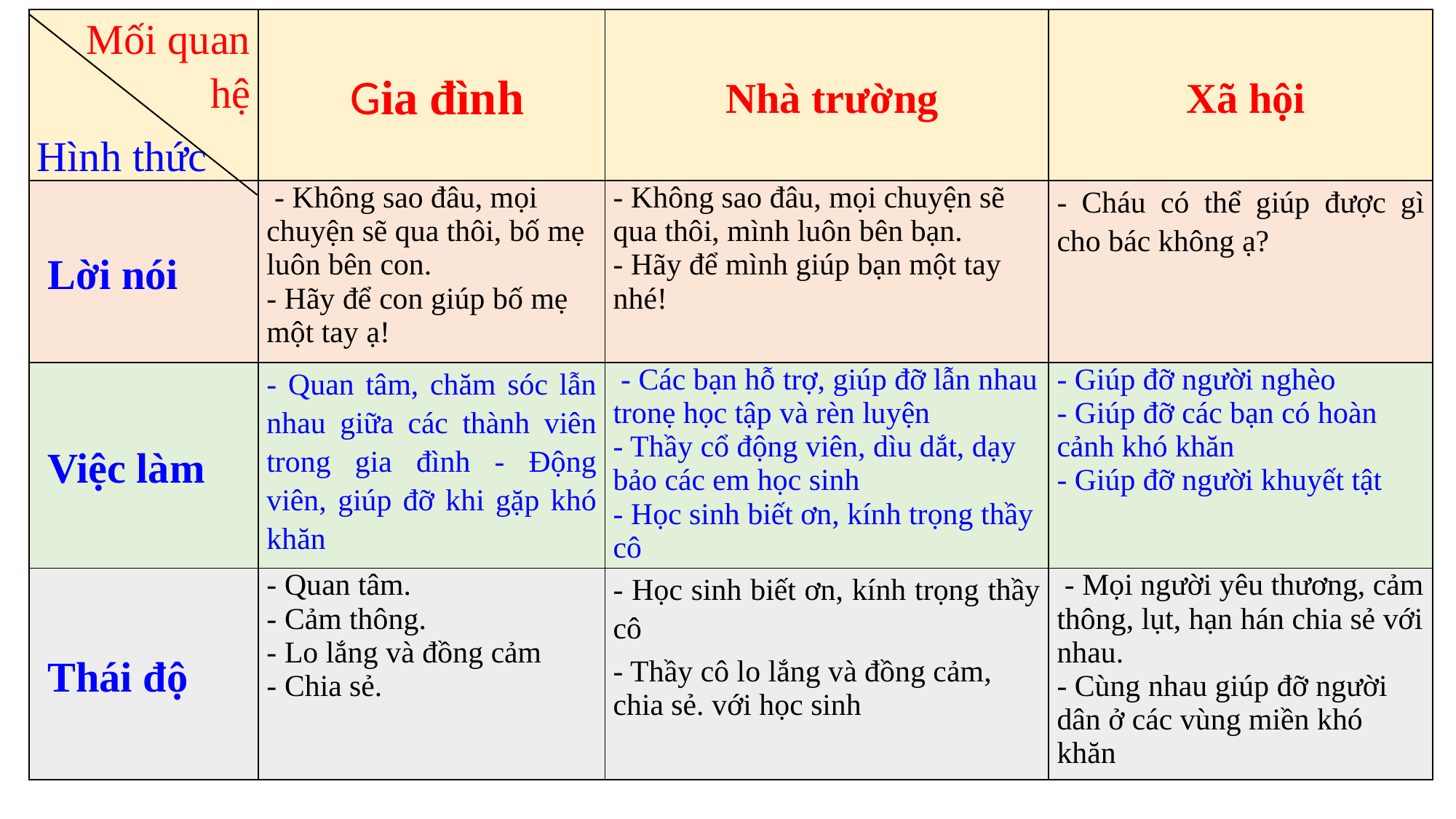

| Mối quan hệ Hình thức | Gia đình | Nhà trường | Xã hội |
| --- | --- | --- | --- |
| Lời nói | - Không sao đâu, mọi chuyện sẽ qua thôi, bố mẹ luôn bên con. - Hãy để con giúp bố mẹ một tay ạ! | - Không sao đâu, mọi chuyện sẽ qua thôi, mình luôn bên bạn. - Hãy để mình giúp bạn một tay nhé! | - Cháu có thể giúp được gì cho bác không ạ? |
| Việc làm | - Quan tâm, chăm sóc lẫn nhau giữa các thành viên trong gia đình - Động viên, giúp đỡ khi gặp khó khăn | - Các bạn hỗ trợ, giúp đỡ lẫn nhau tronẹ học tập và rèn luyện - Thầy cổ động viên, dìu dắt, dạy bảo các em học sinh - Học sinh biết ơn, kính trọng thầy cô | - Giúp đỡ người nghèo - Giúp đỡ các bạn có hoàn cảnh khó khăn - Giúp đỡ người khuyết tật |
| Thái độ | - Quan tâm. - Cảm thông. - Lo lắng và đồng cảm - Chia sẻ. | - Học sinh biết ơn, kính trọng thầy cô - Thầy cô lo lắng và đồng cảm, chia sẻ. với học sinh | - Mọi người yêu thương, cảm thông, lụt, hạn hán chia sẻ với nhau. - Cùng nhau giúp đỡ người dân ở các vùng miền khó khăn |